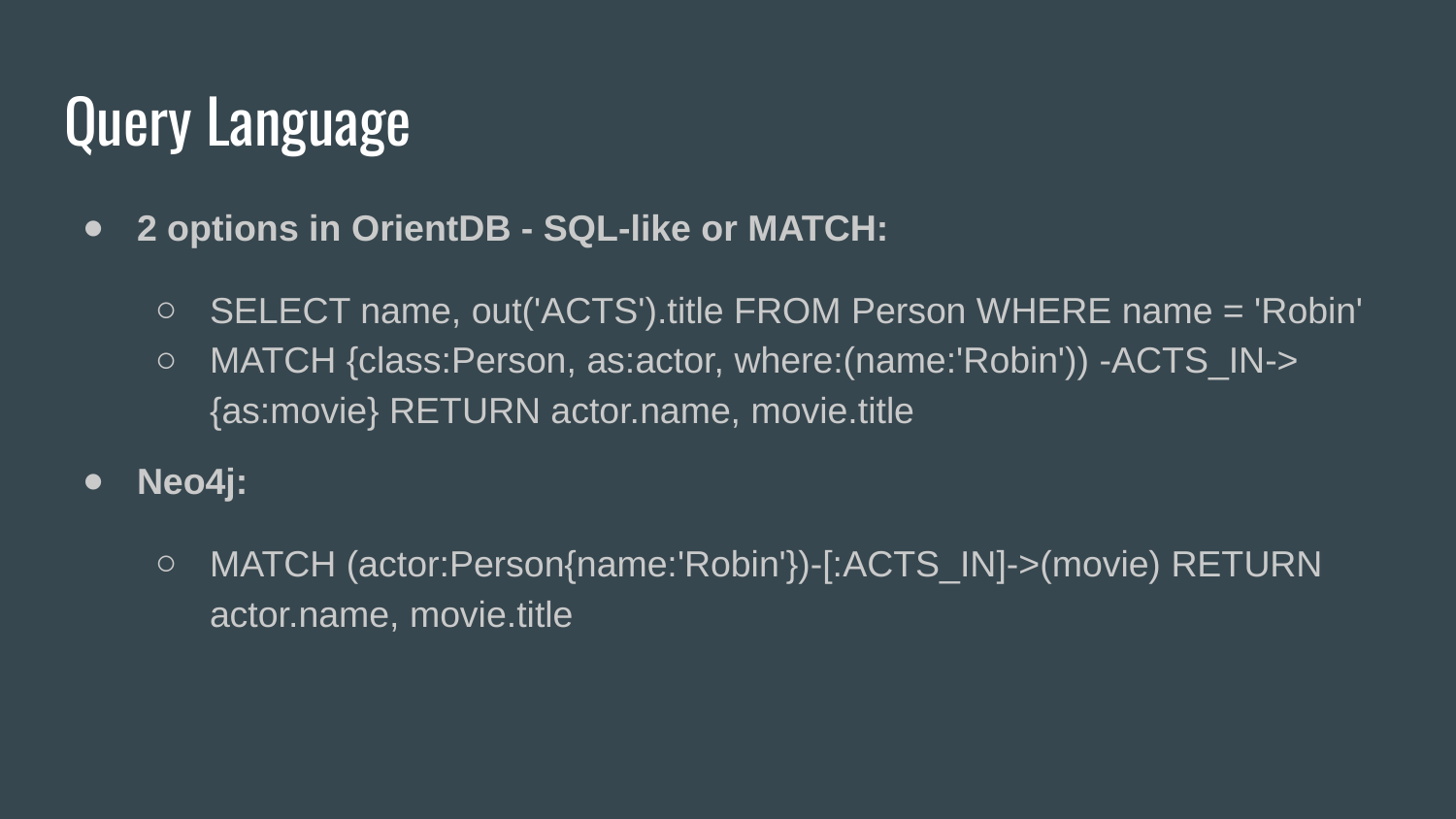

# Query Language
2 options in OrientDB - SQL-like or MATCH:
SELECT name, out('ACTS').title FROM Person WHERE name = 'Robin'
MATCH {class:Person, as:actor, where:(name:'Robin')) -ACTS_IN-> {as:movie} RETURN actor.name, movie.title
Neo4j:
MATCH (actor:Person{name:'Robin'})-[:ACTS_IN]->(movie) RETURN actor.name, movie.title